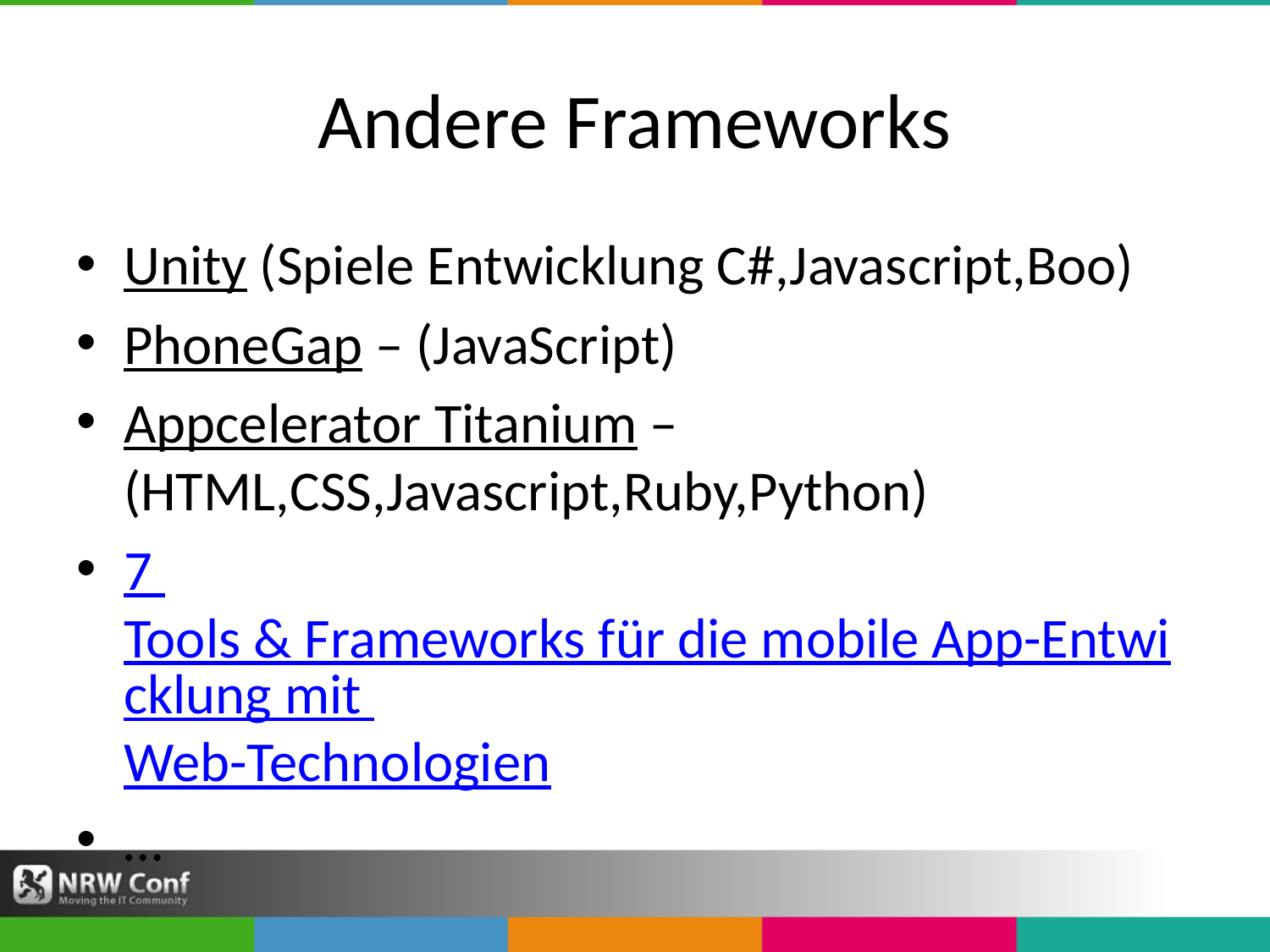

# Andere Frameworks
Unity (Spiele Entwicklung C#,Javascript,Boo)
PhoneGap – (JavaScript)
Appcelerator Titanium – (HTML,CSS,Javascript,Ruby,Python)
7 Tools & Frameworks für die mobile App-Entwicklung mit Web-Technologien
…